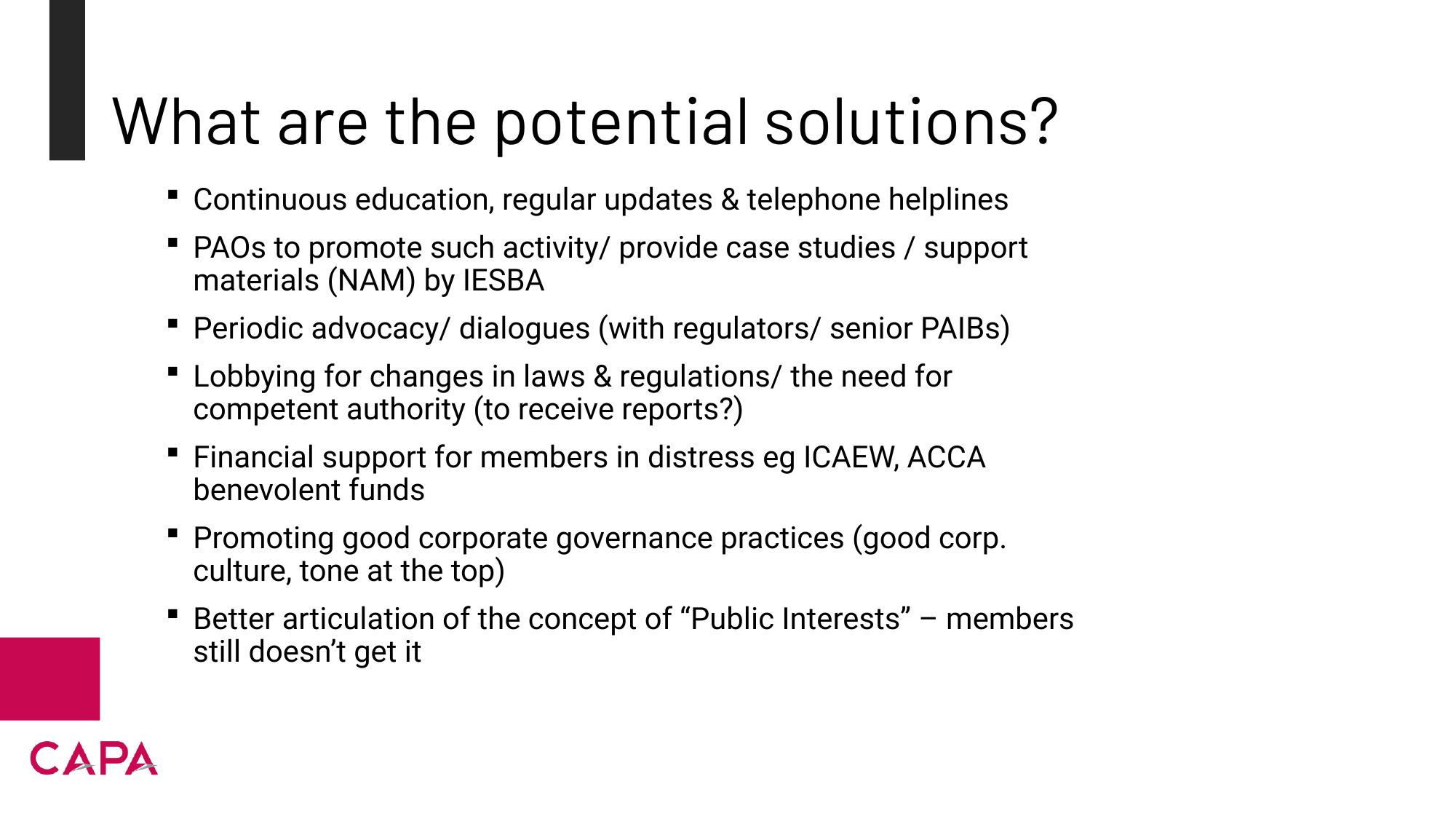

# What are the potential solutions?
Continuous education, regular updates & telephone helplines
PAOs to promote such activity/ provide case studies / support materials (NAM) by IESBA
Periodic advocacy/ dialogues (with regulators/ senior PAIBs)
Lobbying for changes in laws & regulations/ the need for competent authority (to receive reports?)
Financial support for members in distress eg ICAEW, ACCA benevolent funds
Promoting good corporate governance practices (good corp. culture, tone at the top)
Better articulation of the concept of “Public Interests” – members still doesn’t get it